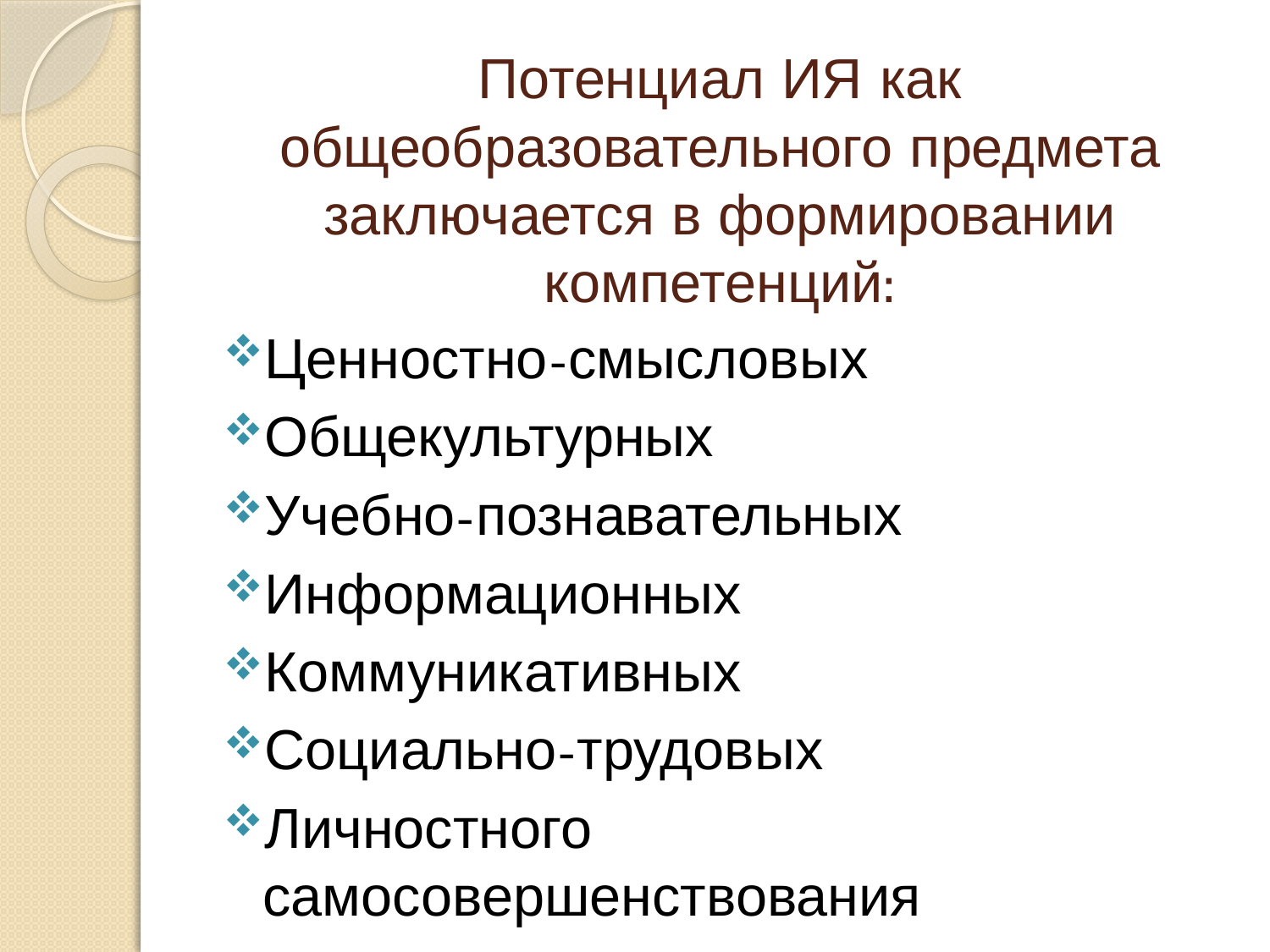

# Потенциал ИЯ как общеобразовательного предмета заключается в формировании компетенций:
Ценностно-смысловых
Общекультурных
Учебно-познавательных
Информационных
Коммуникативных
Социально-трудовых
Личностного самосовершенствования